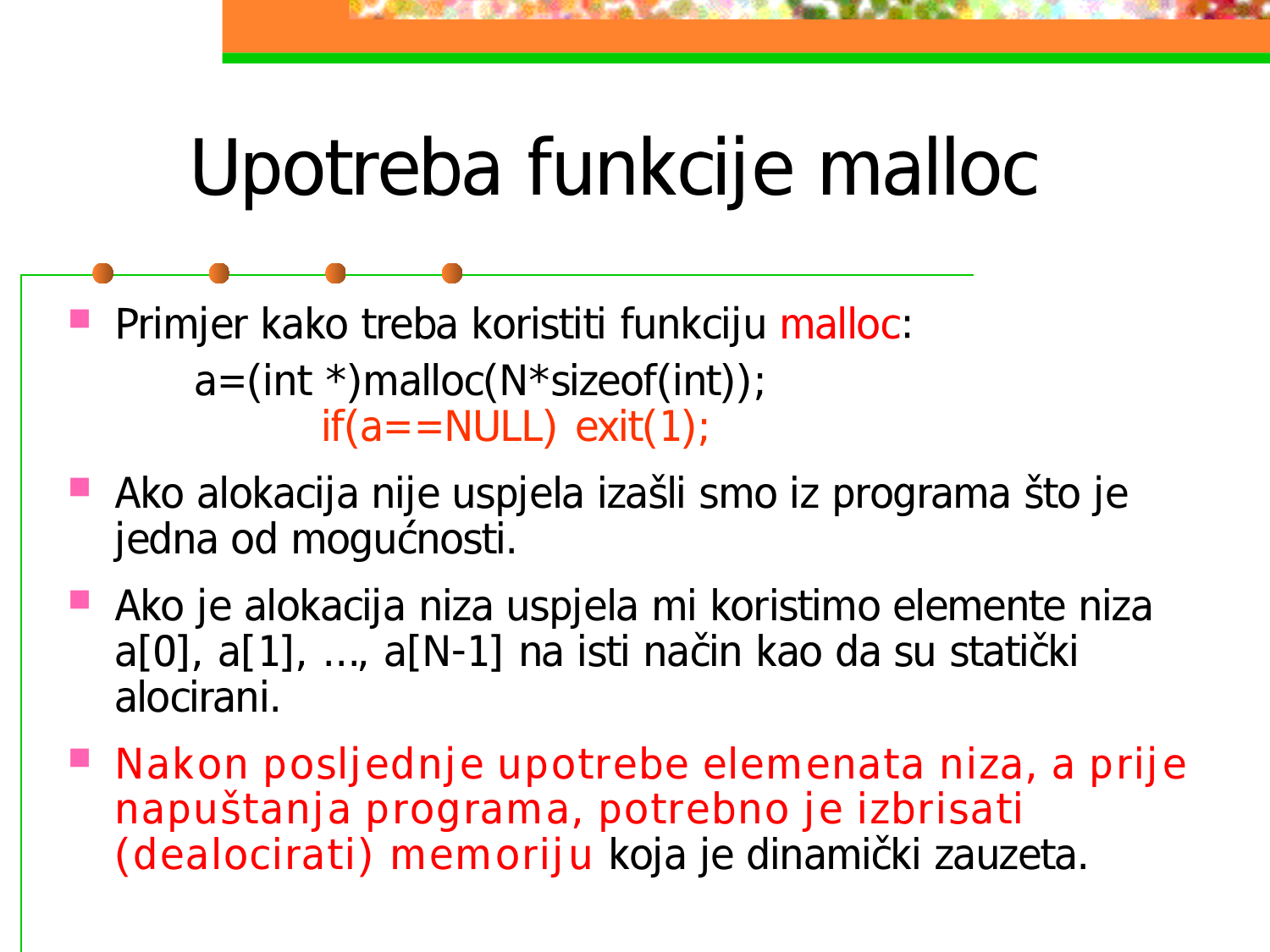

# Upotreba funkcije malloc
Primjer kako treba koristiti funkciju malloc:
	a=(int *)malloc(N*sizeof(int));
		if(a==NULL)	exit(1);
Ako alokacija nije uspjela izašli smo iz programa što je jedna od mogućnosti.
Ako je alokacija niza uspjela mi koristimo elemente niza a[0], a[1], ..., a[N-1] na isti način kao da su statički alocirani.
Nakon posljednje upotrebe elemenata niza, a prije napuštanja programa, potrebno je izbrisati (dealocirati) memoriju koja je dinamički zauzeta.